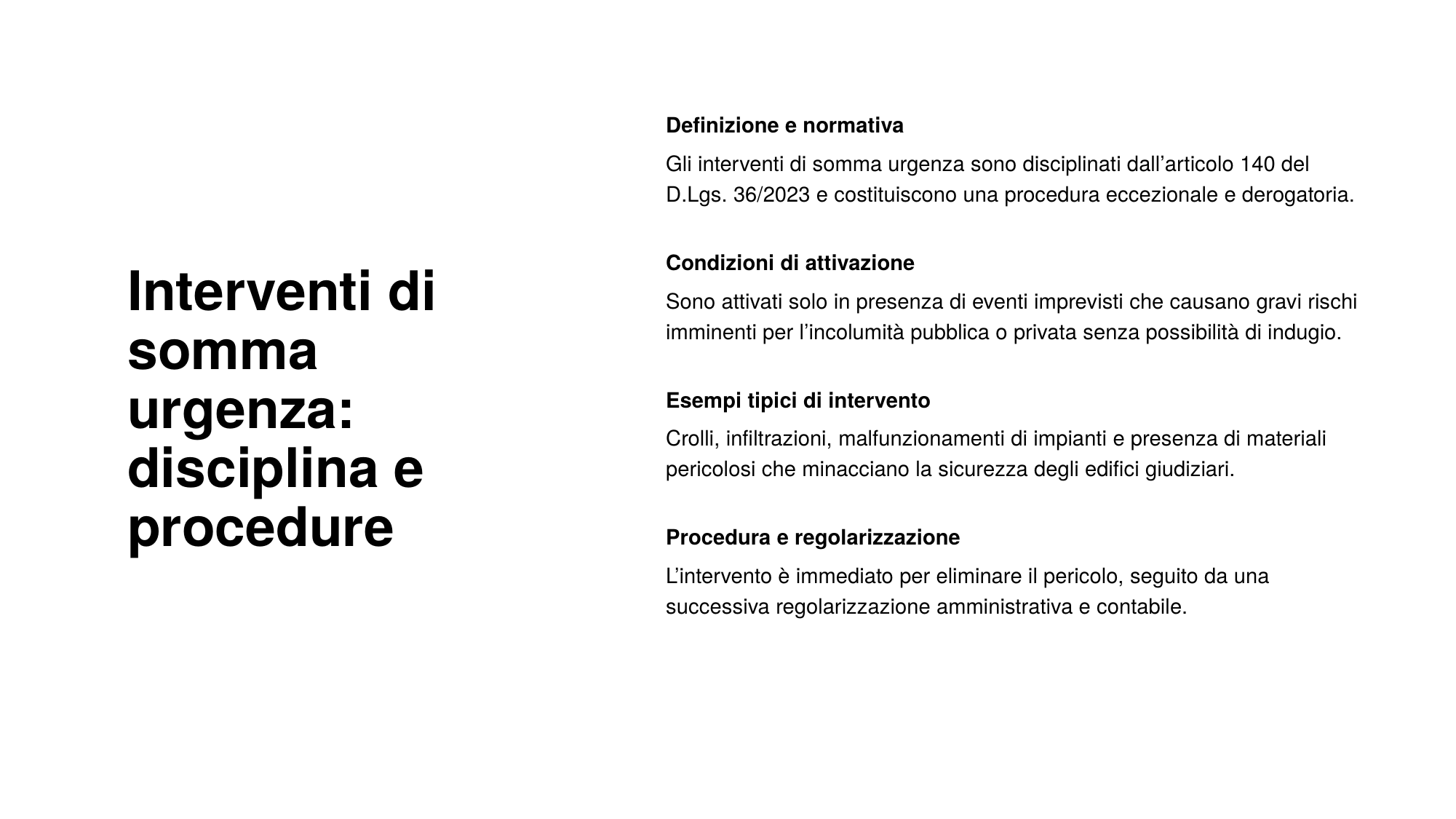

# Interventi di somma urgenza: disciplina e procedure
Definizione e normativa
Gli interventi di somma urgenza sono disciplinati dall’articolo 140 del D.Lgs. 36/2023 e costituiscono una procedura eccezionale e derogatoria.
Condizioni di attivazione
Sono attivati solo in presenza di eventi imprevisti che causano gravi rischi imminenti per l’incolumità pubblica o privata senza possibilità di indugio.
Esempi tipici di intervento
Crolli, infiltrazioni, malfunzionamenti di impianti e presenza di materiali pericolosi che minacciano la sicurezza degli edifici giudiziari.
Procedura e regolarizzazione
L’intervento è immediato per eliminare il pericolo, seguito da una successiva regolarizzazione amministrativa e contabile.